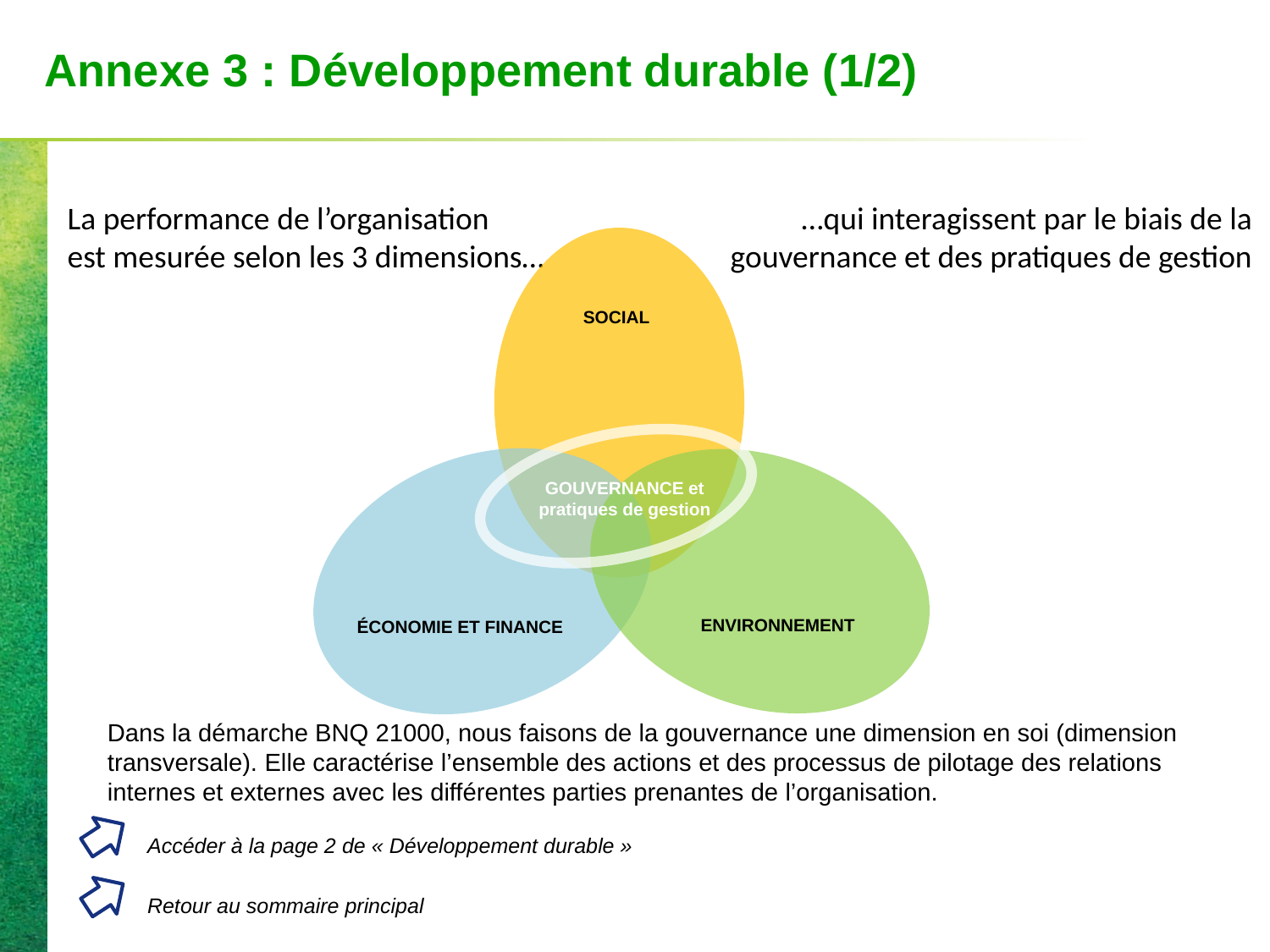

# Annexe 3 : Développement durable (1/2)
La performance de l’organisation
est mesurée selon les 3 dimensions…
…qui interagissent par le biais de la gouvernance et des pratiques de gestion

SOCIAL

GOUVERNANCE et pratiques de gestion

ÉCONOMIE ET FINANCE

ENVIRONNEMENT
Dans la démarche BNQ 21000, nous faisons de la gouvernance une dimension en soi (dimension transversale). Elle caractérise l’ensemble des actions et des processus de pilotage des relations internes et externes avec les différentes parties prenantes de l’organisation.

Accéder à la page 2 de « Développement durable »

Retour au sommaire principal